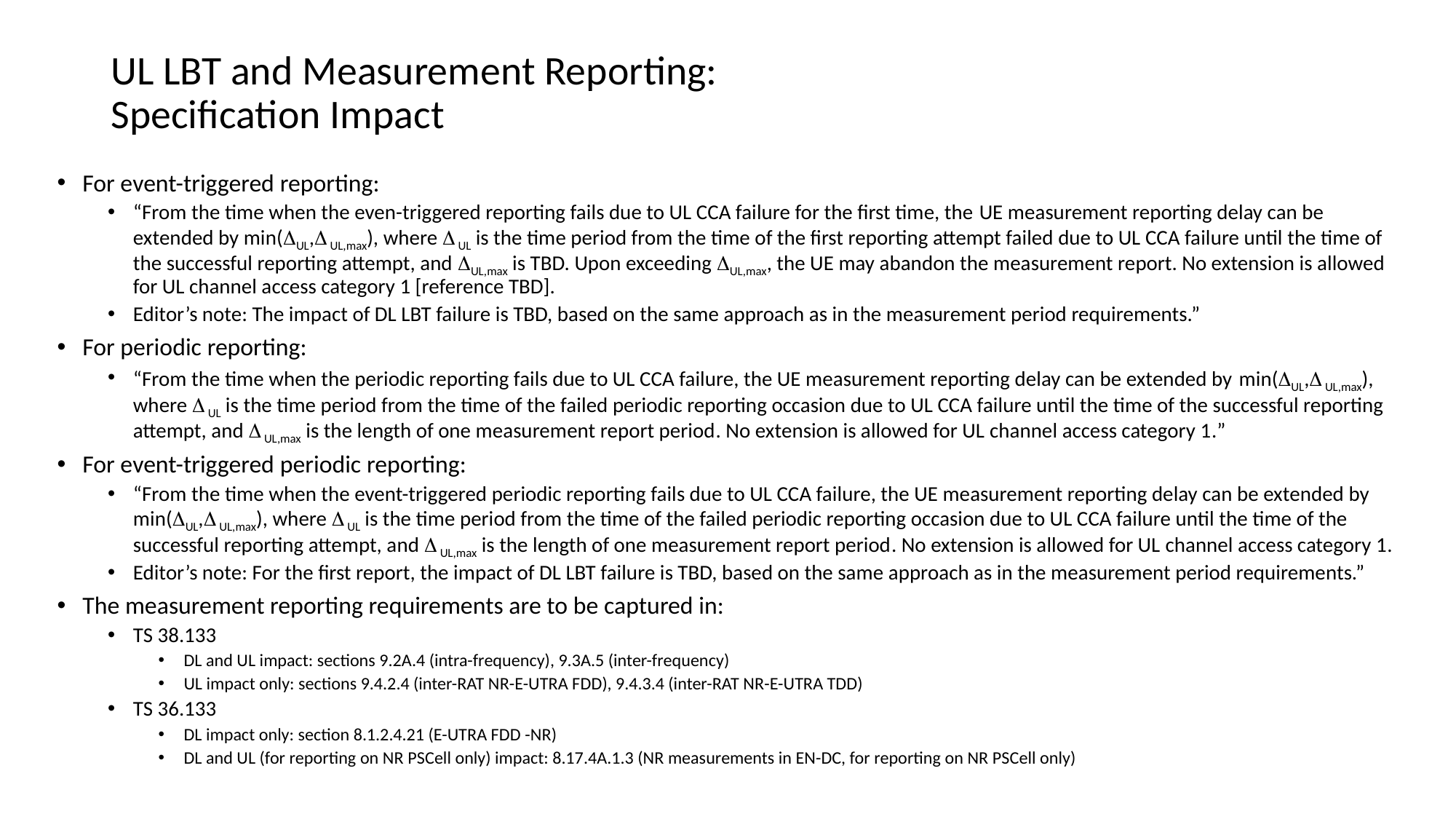

# UL LBT and Measurement Reporting: Specification Impact
For event-triggered reporting:
“From the time when the even-triggered reporting fails due to UL CCA failure for the first time, the UE measurement reporting delay can be extended by min(ΔUL,Δ UL,max), where Δ UL is the time period from the time of the first reporting attempt failed due to UL CCA failure until the time of the successful reporting attempt, and ΔUL,max is TBD. Upon exceeding ΔUL,max, the UE may abandon the measurement report. No extension is allowed for UL channel access category 1 [reference TBD].
Editor’s note: The impact of DL LBT failure is TBD, based on the same approach as in the measurement period requirements.”
For periodic reporting:
“From the time when the periodic reporting fails due to UL CCA failure, the UE measurement reporting delay can be extended by min(ΔUL,Δ UL,max), where Δ UL is the time period from the time of the failed periodic reporting occasion due to UL CCA failure until the time of the successful reporting attempt, and Δ UL,max is the length of one measurement report period. No extension is allowed for UL channel access category 1.”
For event-triggered periodic reporting:
“From the time when the event-triggered periodic reporting fails due to UL CCA failure, the UE measurement reporting delay can be extended by min(ΔUL,Δ UL,max), where Δ UL is the time period from the time of the failed periodic reporting occasion due to UL CCA failure until the time of the successful reporting attempt, and Δ UL,max is the length of one measurement report period. No extension is allowed for UL channel access category 1.
Editor’s note: For the first report, the impact of DL LBT failure is TBD, based on the same approach as in the measurement period requirements.”
The measurement reporting requirements are to be captured in:
TS 38.133
DL and UL impact: sections 9.2A.4 (intra-frequency), 9.3A.5 (inter-frequency)
UL impact only: sections 9.4.2.4 (inter-RAT NR-E-UTRA FDD), 9.4.3.4 (inter-RAT NR-E-UTRA TDD)
TS 36.133
DL impact only: section 8.1.2.4.21 (E-UTRA FDD -NR)
DL and UL (for reporting on NR PSCell only) impact: 8.17.4A.1.3 (NR measurements in EN-DC, for reporting on NR PSCell only)